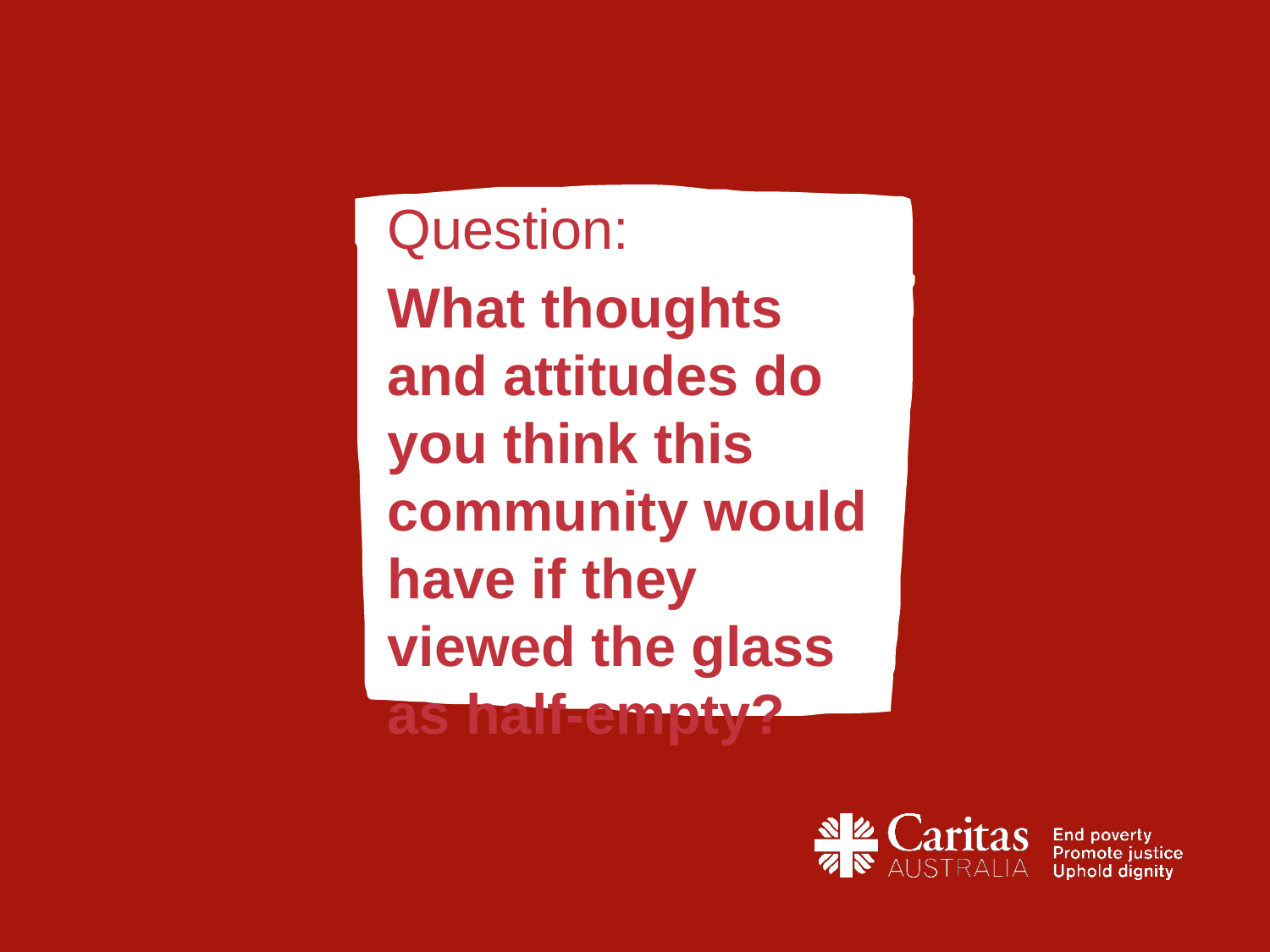

Question:
What thoughts and attitudes do you think this community would have if they viewed the glass as half-empty?